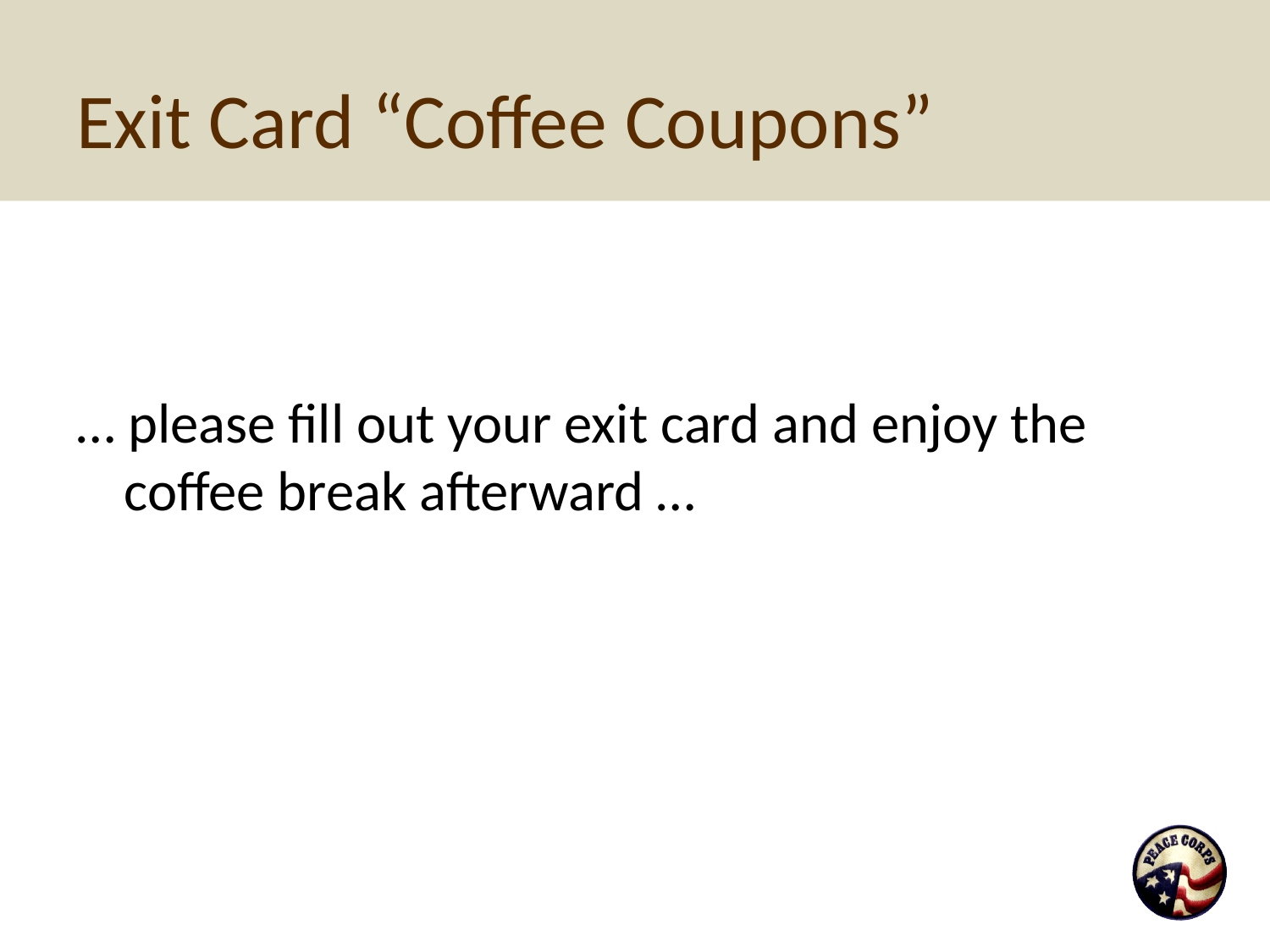

# Exit Card “Coffee Coupons”

… please fill out your exit card and enjoy the coffee break afterward …